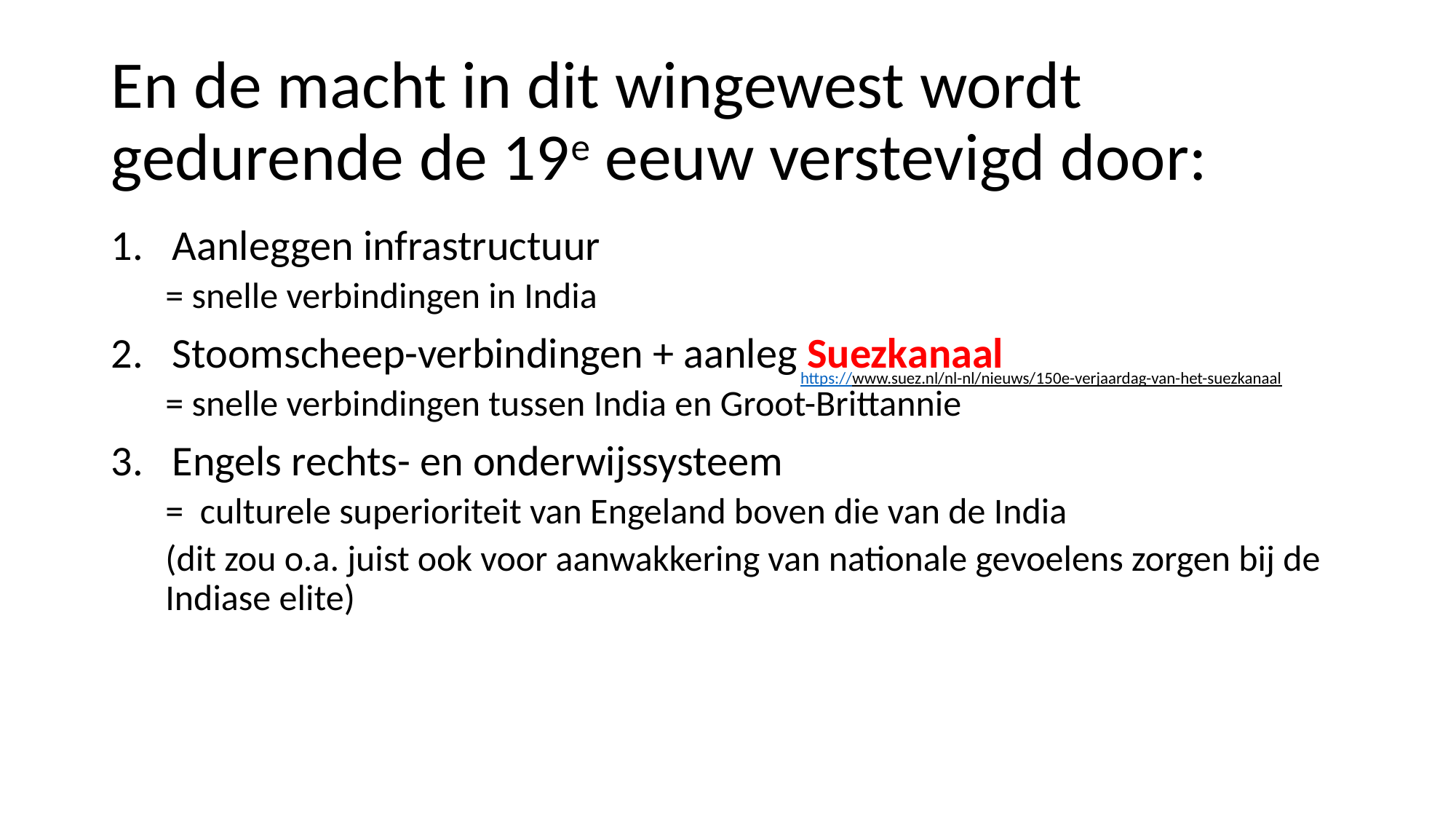

# En de macht in dit wingewest wordt gedurende de 19e eeuw verstevigd door:
Aanleggen infrastructuur
= snelle verbindingen in India
Stoomscheep-verbindingen + aanleg Suezkanaal
= snelle verbindingen tussen India en Groot-Brittannie
Engels rechts- en onderwijssysteem
=  culturele superioriteit van Engeland boven die van de India
(dit zou o.a. juist ook voor aanwakkering van nationale gevoelens zorgen bij de Indiase elite)

https://www.suez.nl/nl-nl/nieuws/150e-verjaardag-van-het-suezkanaal